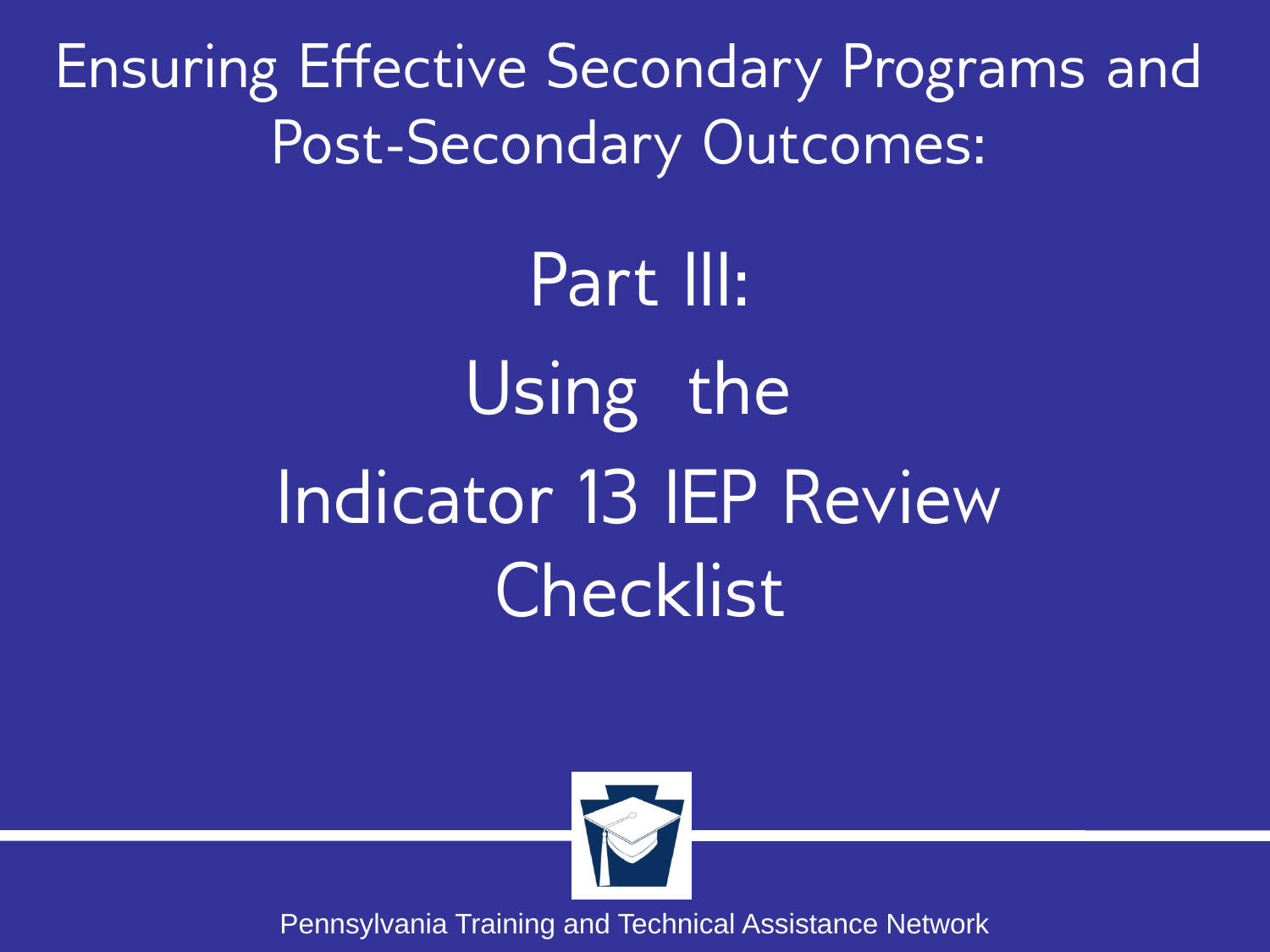

# Ensuring Effective Secondary Programs and Post-Secondary Outcomes:
Part III:
Using  the
Indicator 13 IEP Review Checklist